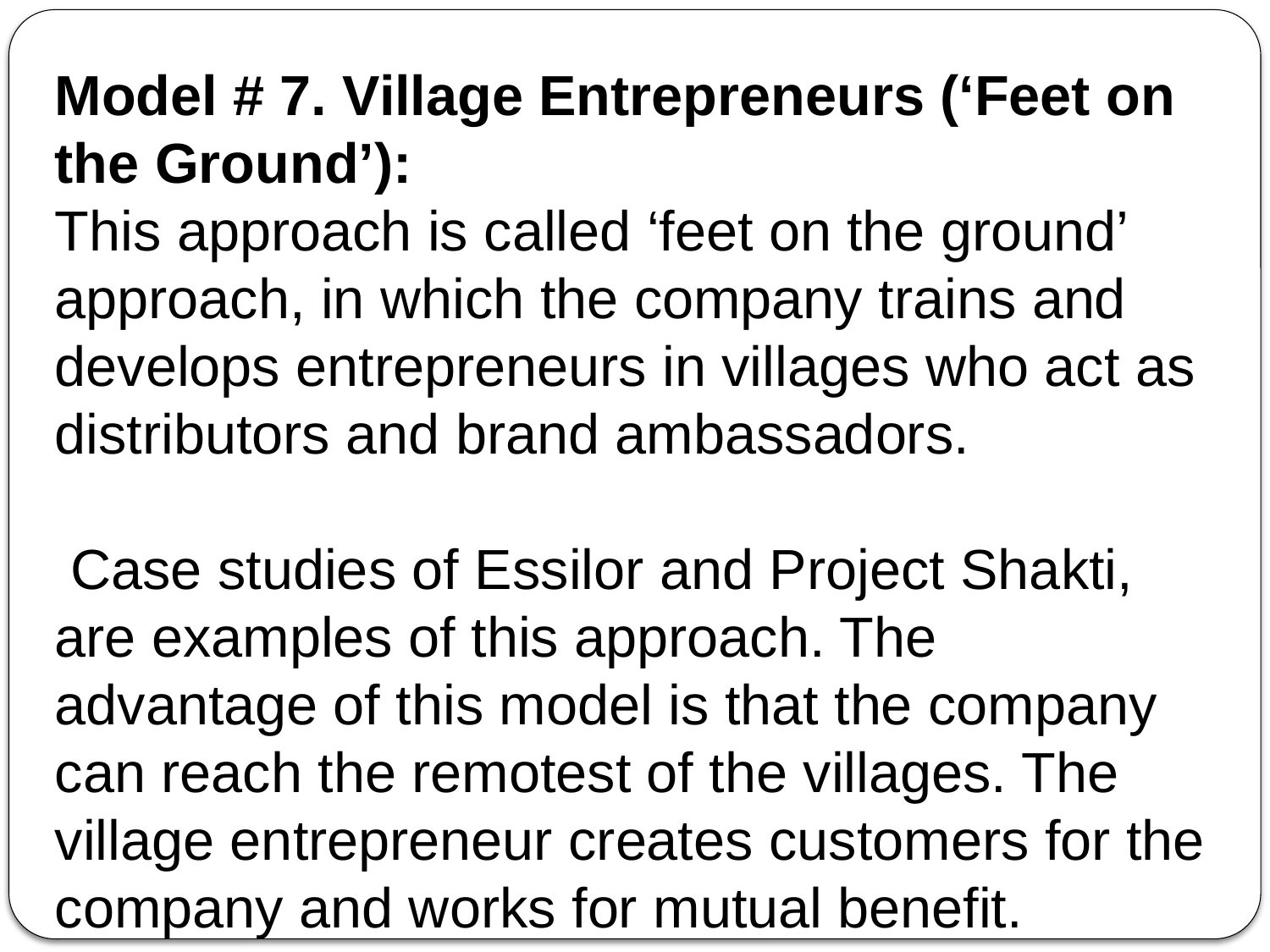

Model # 7. Village Entrepreneurs (‘Feet on the Ground’):
This approach is called ‘feet on the ground’ approach, in which the company trains and develops entrepreneurs in villages who act as distributors and brand ambassadors.

 Case studies of Essilor and Project Shakti, are examples of this approach. The advantage of this model is that the company can reach the remotest of the villages. The village entrepreneur creates customers for the company and works for mutual benefit.